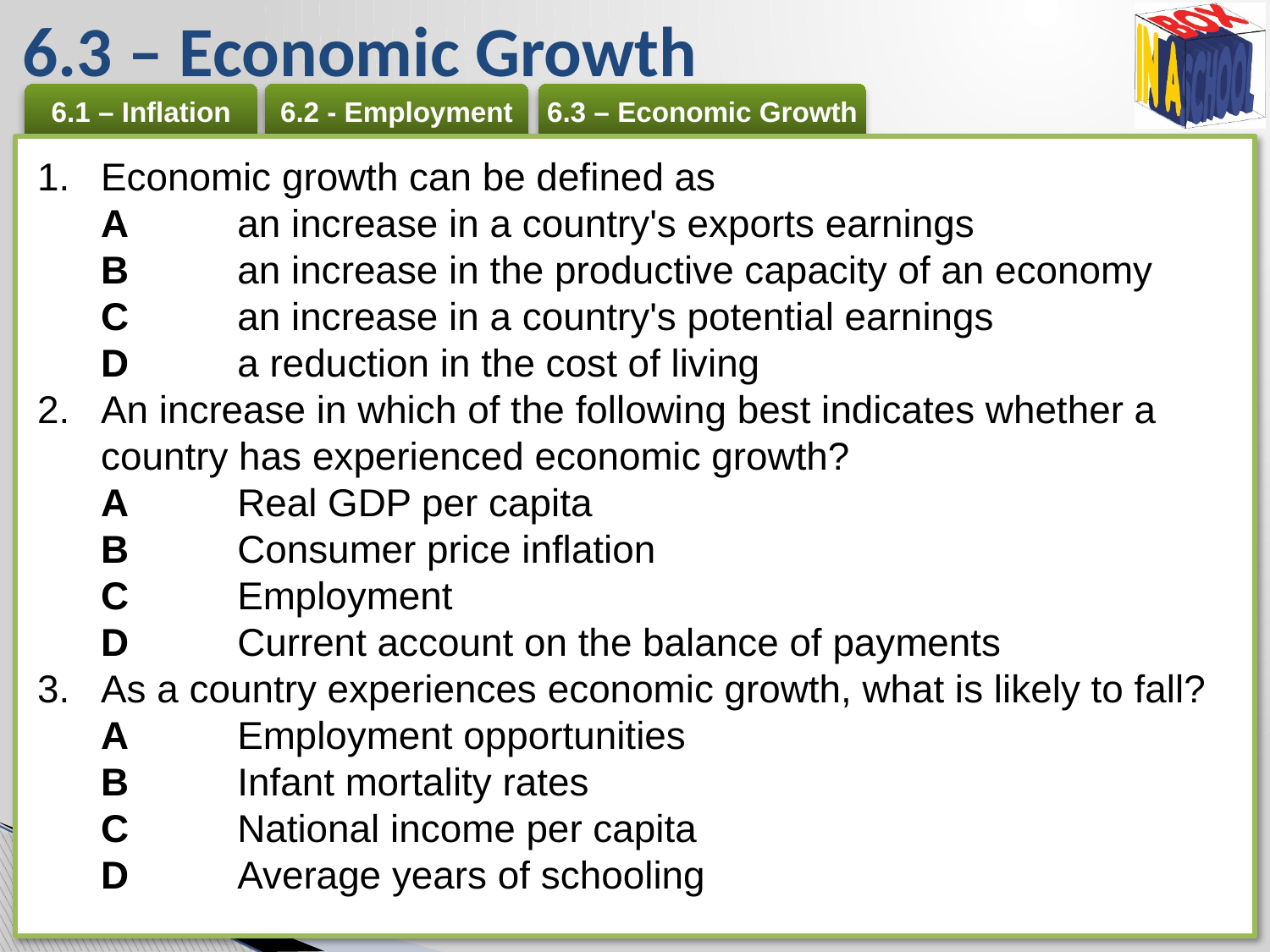

# 6.3 – Economic Growth
Economic growth can be defined as
A 	an increase in a country's exports earnings
B 	an increase in the productive capacity of an economy
C 	an increase in a country's potential earnings
D 	a reduction in the cost of living
An increase in which of the following best indicates whether a country has experienced economic growth?
A 	Real GDP per capita
B 	Consumer price inflation
C 	Employment
D 	Current account on the balance of payments
As a country experiences economic growth, what is likely to fall?
A 	Employment opportunities
B 	Infant mortality rates
C 	National income per capita
D 	Average years of schooling